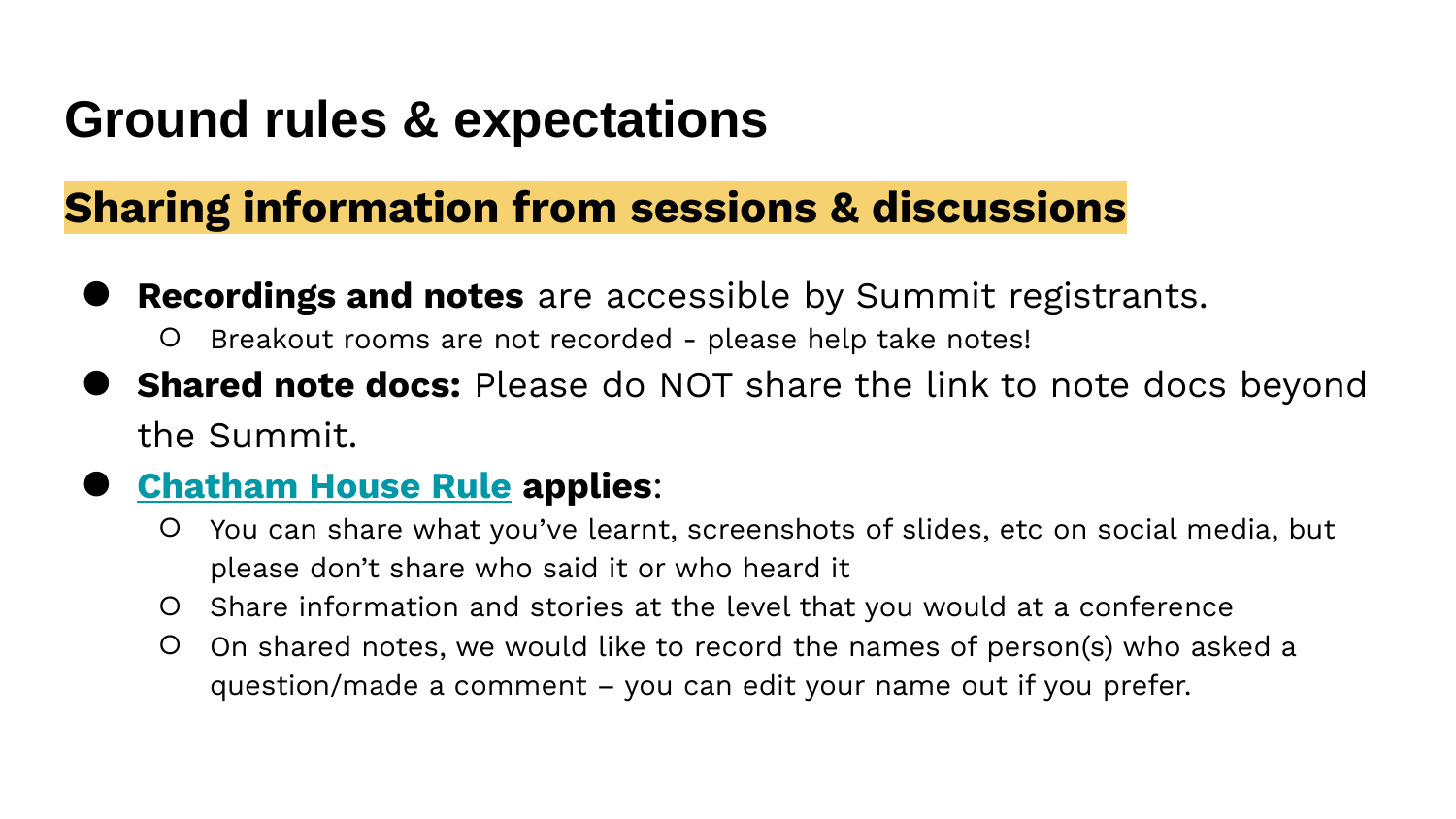

# Ground rules & expectations

Sharing information from sessions & discussions
Recordings and notes are accessible by Summit registrants.
Breakout rooms are not recorded - please help take notes!
Shared note docs: Please do NOT share the link to note docs beyond the Summit.
Chatham House Rule applies:
You can share what you’ve learnt, screenshots of slides, etc on social media, but please don’t share who said it or who heard it
Share information and stories at the level that you would at a conference
On shared notes, we would like to record the names of person(s) who asked a question/made a comment – you can edit your name out if you prefer.